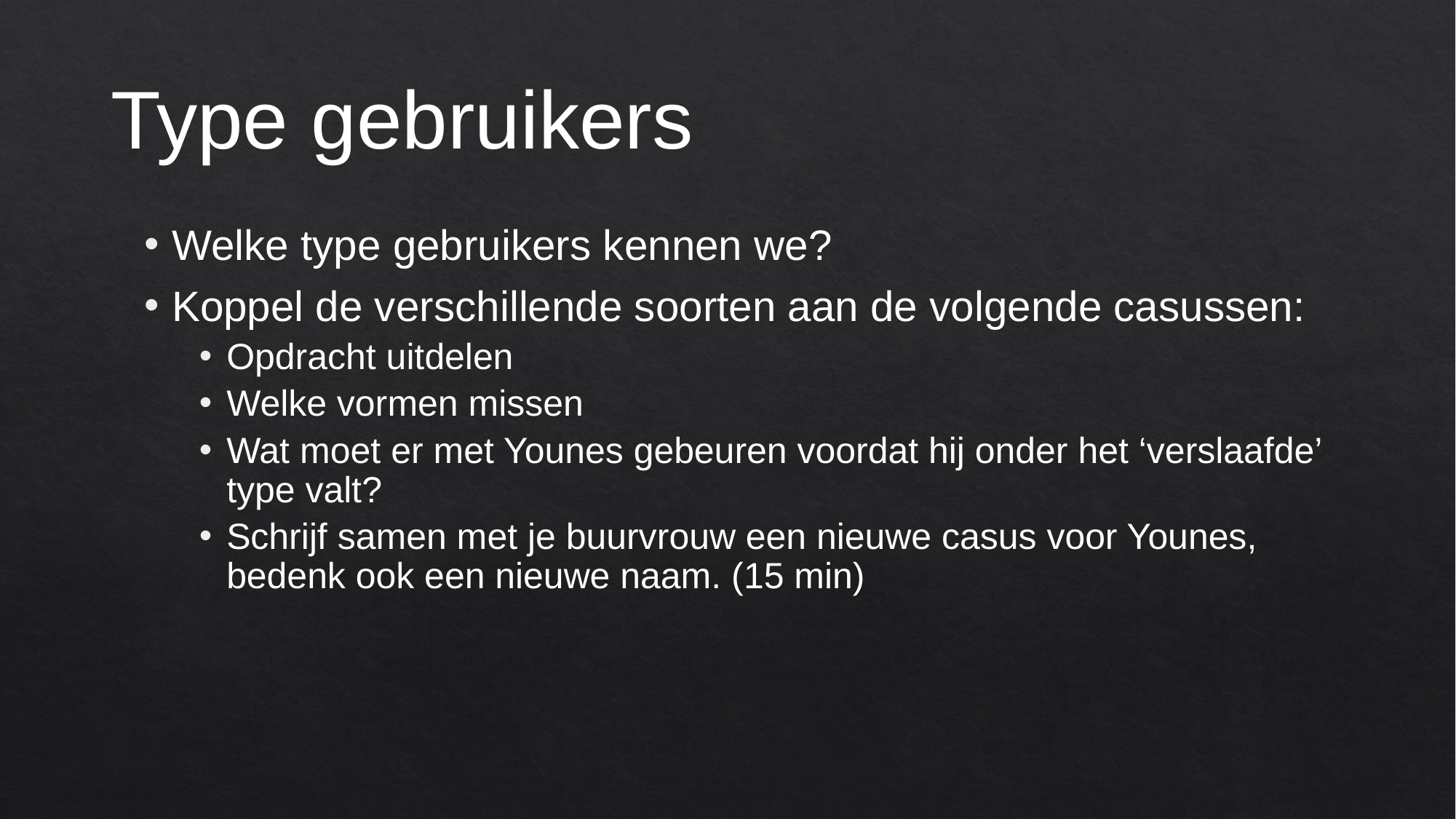

# Type gebruikers
Welke type gebruikers kennen we?
Koppel de verschillende soorten aan de volgende casussen:
Opdracht uitdelen
Welke vormen missen
Wat moet er met Younes gebeuren voordat hij onder het ‘verslaafde’ type valt?
Schrijf samen met je buurvrouw een nieuwe casus voor Younes, bedenk ook een nieuwe naam. (15 min)